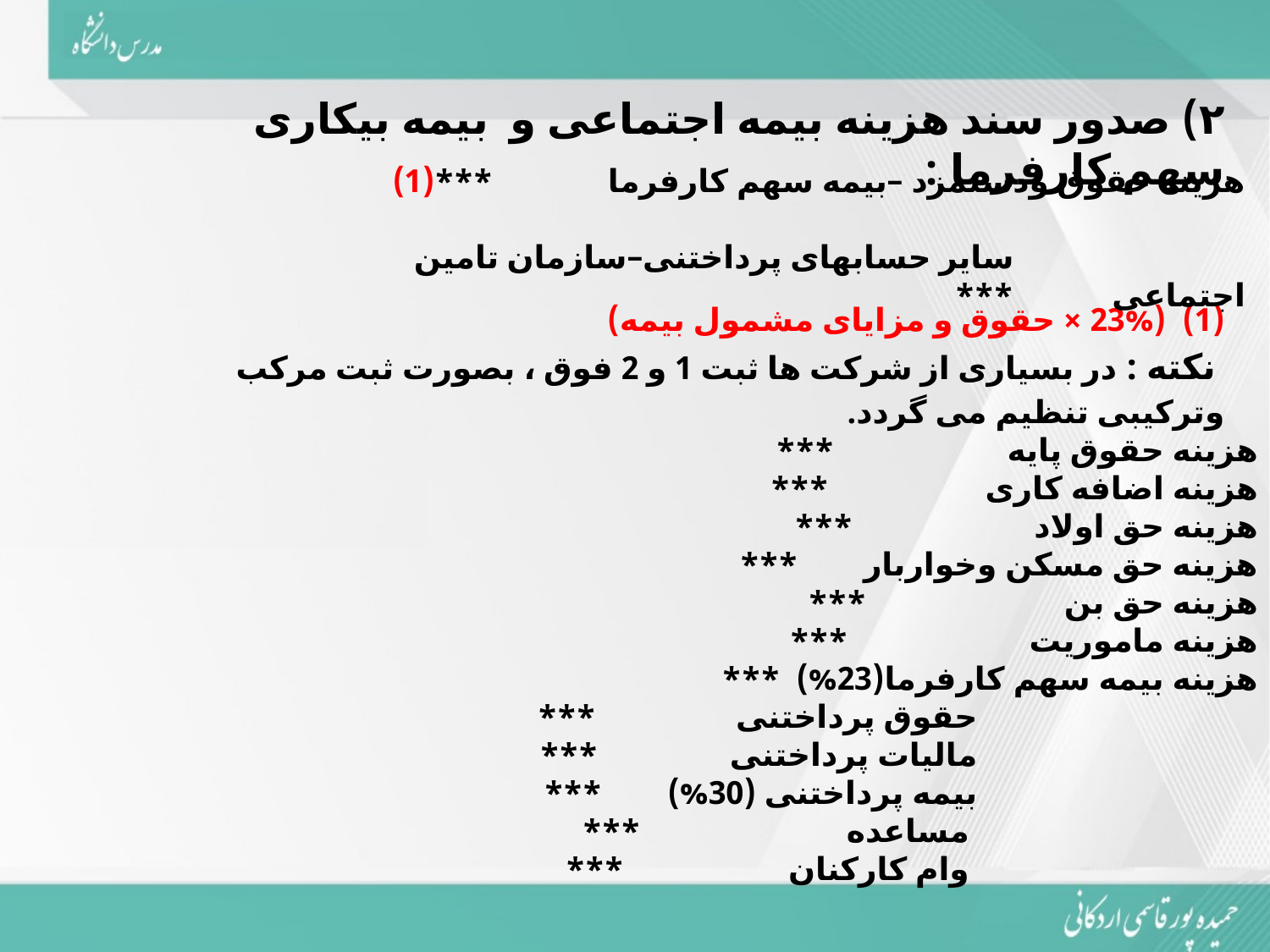

۲) صدور سند هزینه بیمه اجتماعی و  بیمه بیکاری سهم کارفرما :
هزینه حقوق ودستمزد –بیمه سهم کارفرما              ***(1)

                            سایر حسابهای پرداختنی–سازمان تامین اجتماعی            ***
(1)  (23% × حقوق و مزایای مشمول بیمه)
 نکته : در بسیاری از شرکت ها ثبت 1 و 2 فوق ، بصورت ثبت مرکب وترکیبی تنظیم می گردد.
هزینه حقوق پایه                     ***
هزینه اضافه کاری                   ***
هزینه حق اولاد                      ***
هزینه حق مسکن وخواربار        ***
هزینه حق بن                        ***
هزینه ماموریت                      ***
هزینه بیمه سهم کارفرما(23%)  ***
                                  حقوق پرداختنی                 ***
                                  مالیات پرداختنی                ***
                                  بیمه پرداختنی (30%)        ***
                                   مساعده                         ***
                                   وام کارکنان                    ***